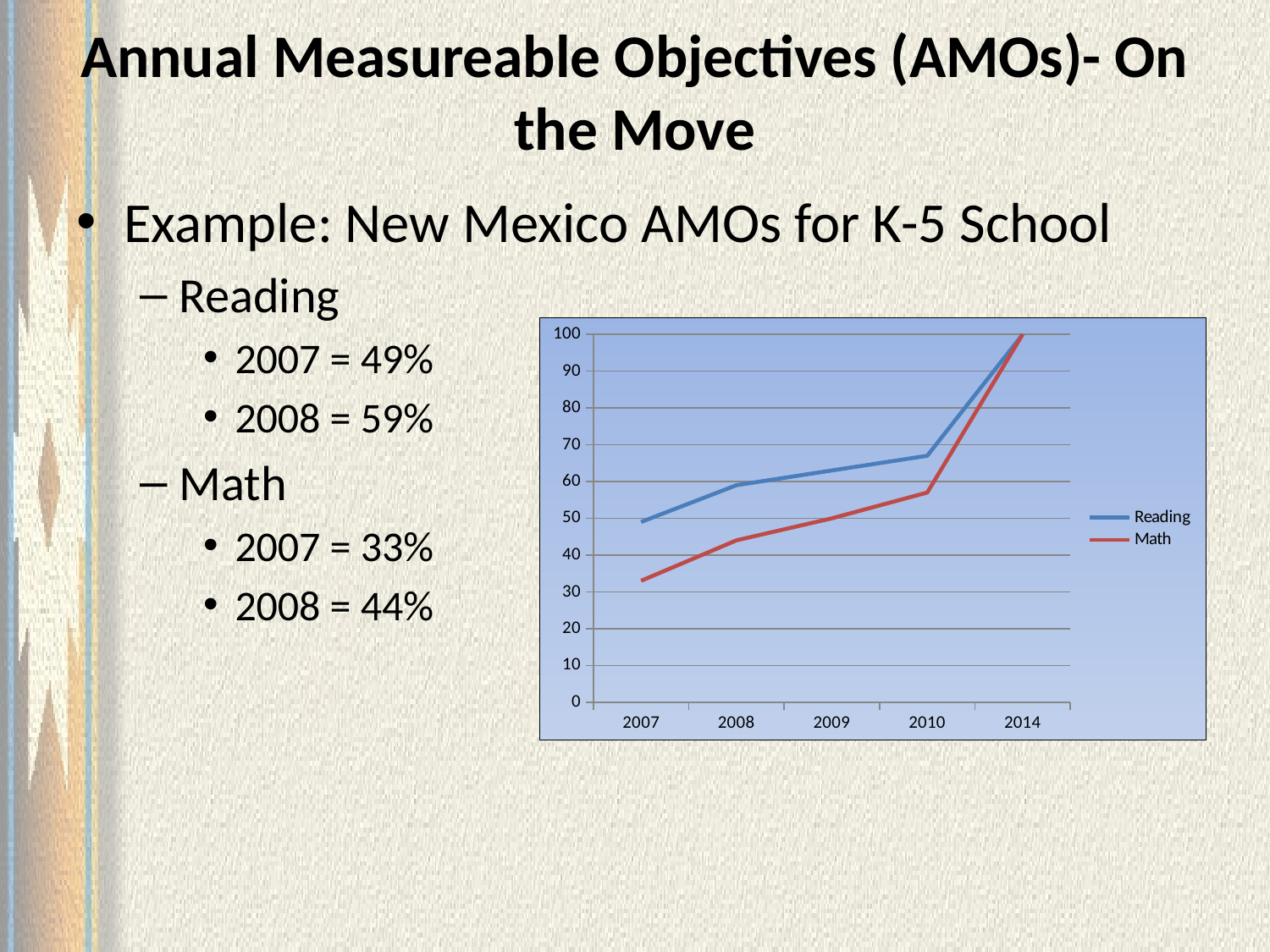

# Annual Measureable Objectives (AMOs)- On the Move
Example: New Mexico AMOs for K-5 School
Reading
2007 = 49%
2008 = 59%
Math
2007 = 33%
2008 = 44%

### Chart

| Category | Reading | Math |
|---|---|---|
| 2007 | 49.0 | 33.0 |
| 2008 | 59.0 | 44.0 |
| 2009 | 63.0 | 50.0 |
| 2010 | 67.0 | 57.0 |
| 2014 | 100.0 | 100.0 |